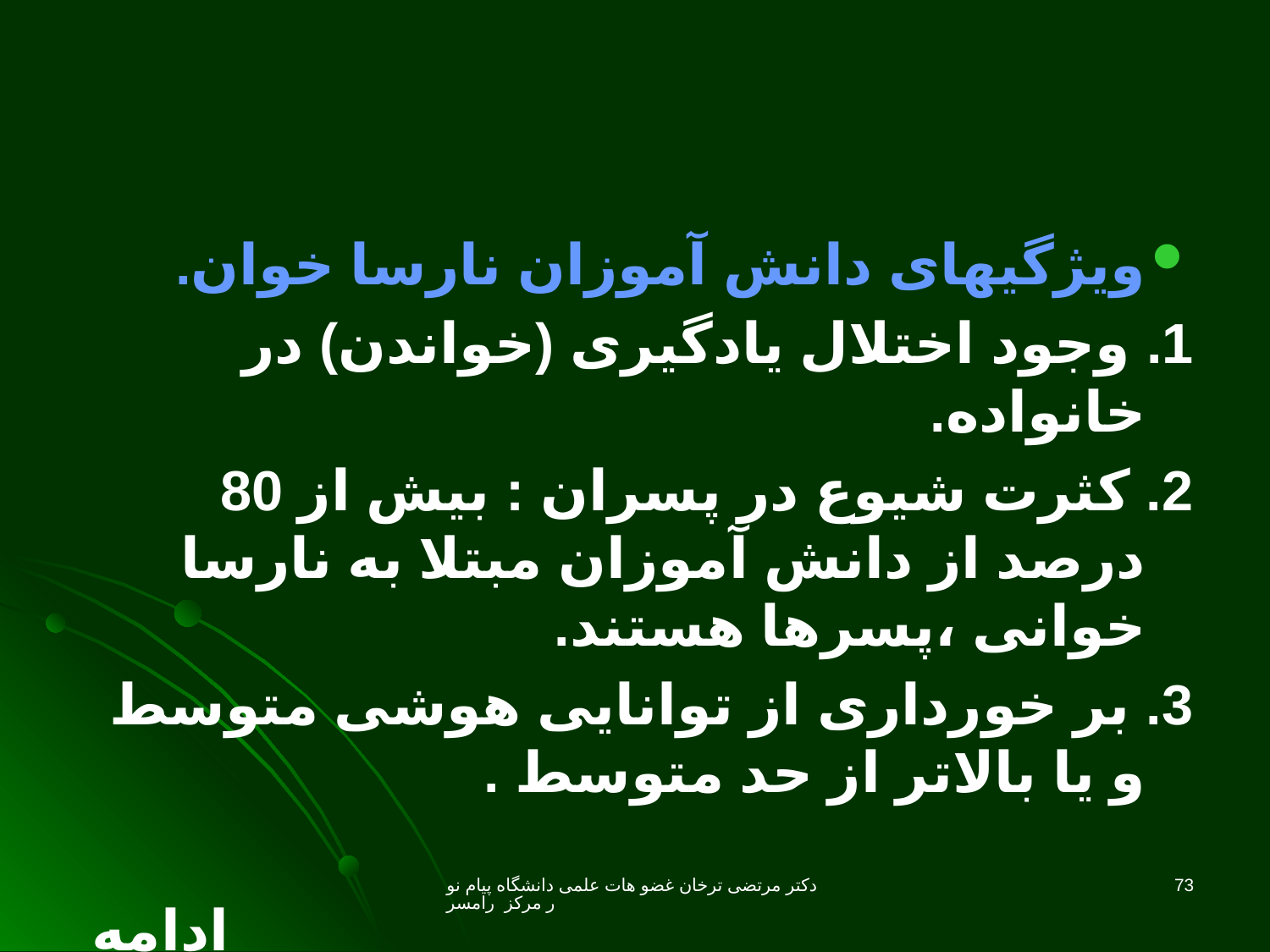

ویژگیهای دانش آموزان نارسا خوان.
1. وجود اختلال یادگیری (خواندن) در خانواده.
2. کثرت شیوع در پسران : بیش از 80 درصد از دانش آموزان مبتلا به نارسا خوانی ،پسرها هستند.
3. بر خورداری از توانایی هوشی متوسط و یا بالاتر از حد متوسط .

ادامه
دکتر مرتضی ترخان غضو هات علمی دانشگاه پیام نور مرکز رامسر
73